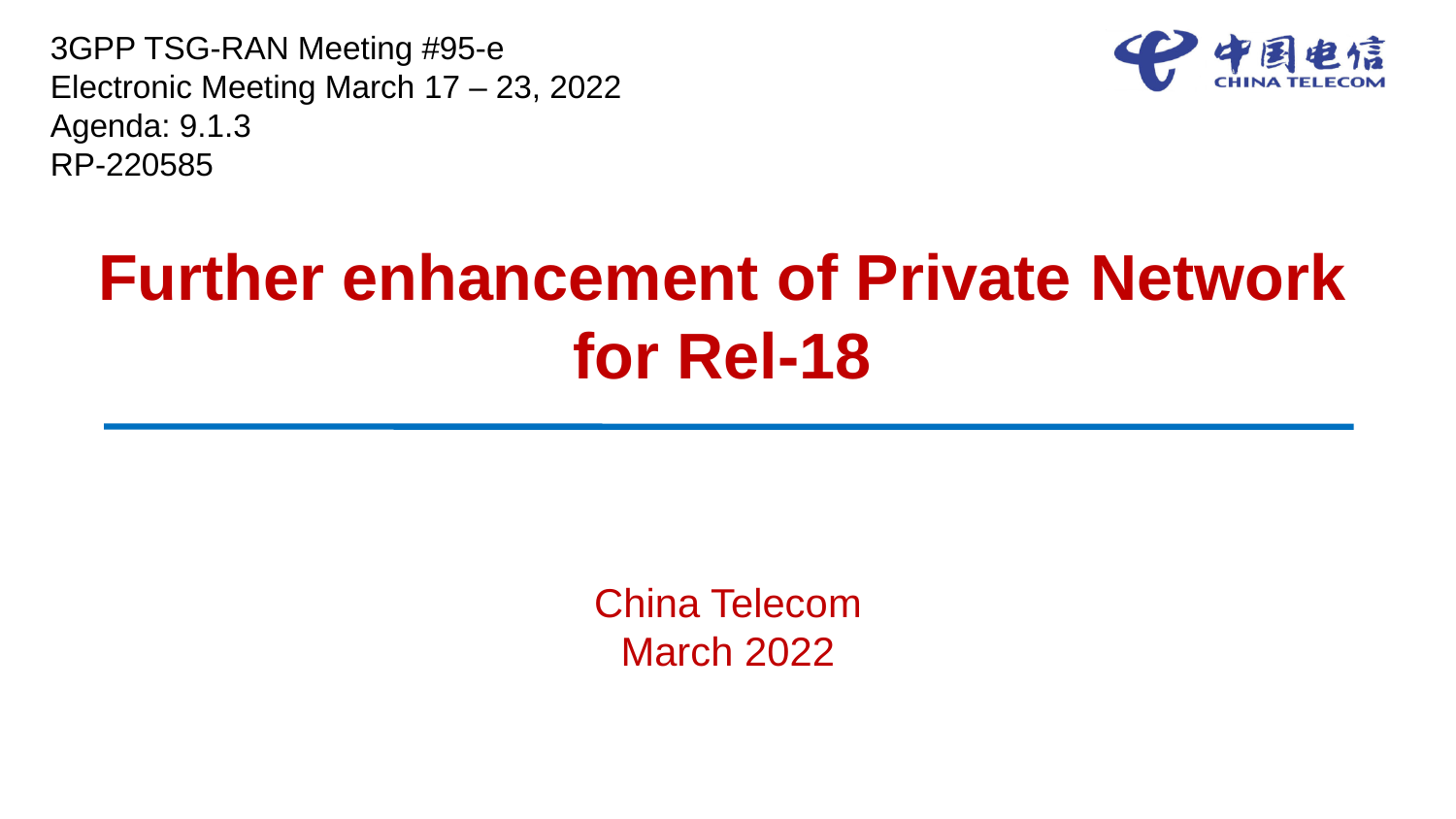

3GPP TSG-RAN Meeting #95-e
Electronic Meeting March 17 – 23, 2022
Agenda: 9.1.3
RP-220585
# Further enhancement of Private Network for Rel-18
China Telecom
March 2022